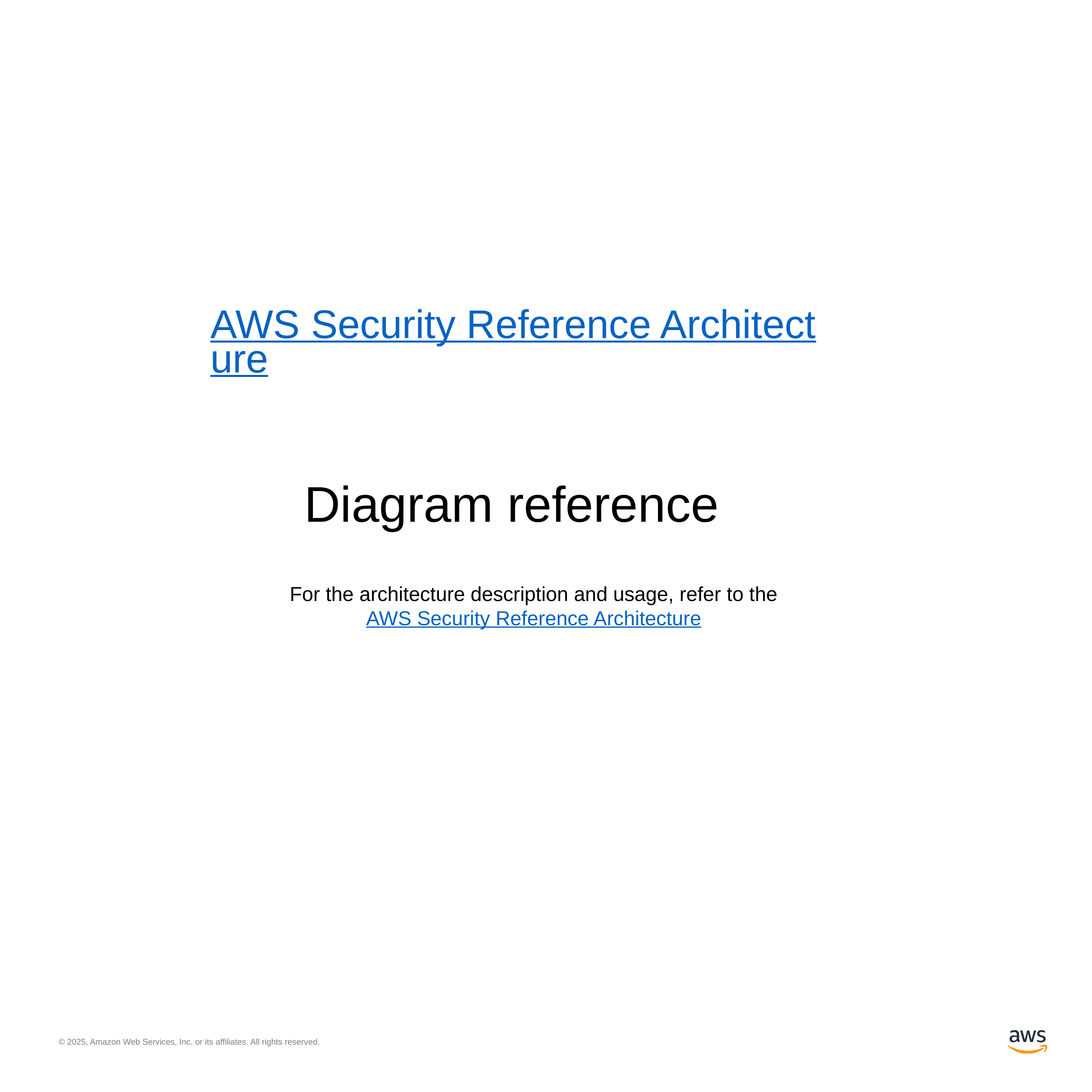

AWS Security Reference Architecture
Diagram reference
For the architecture description and usage, refer to the
AWS Security Reference Architecture